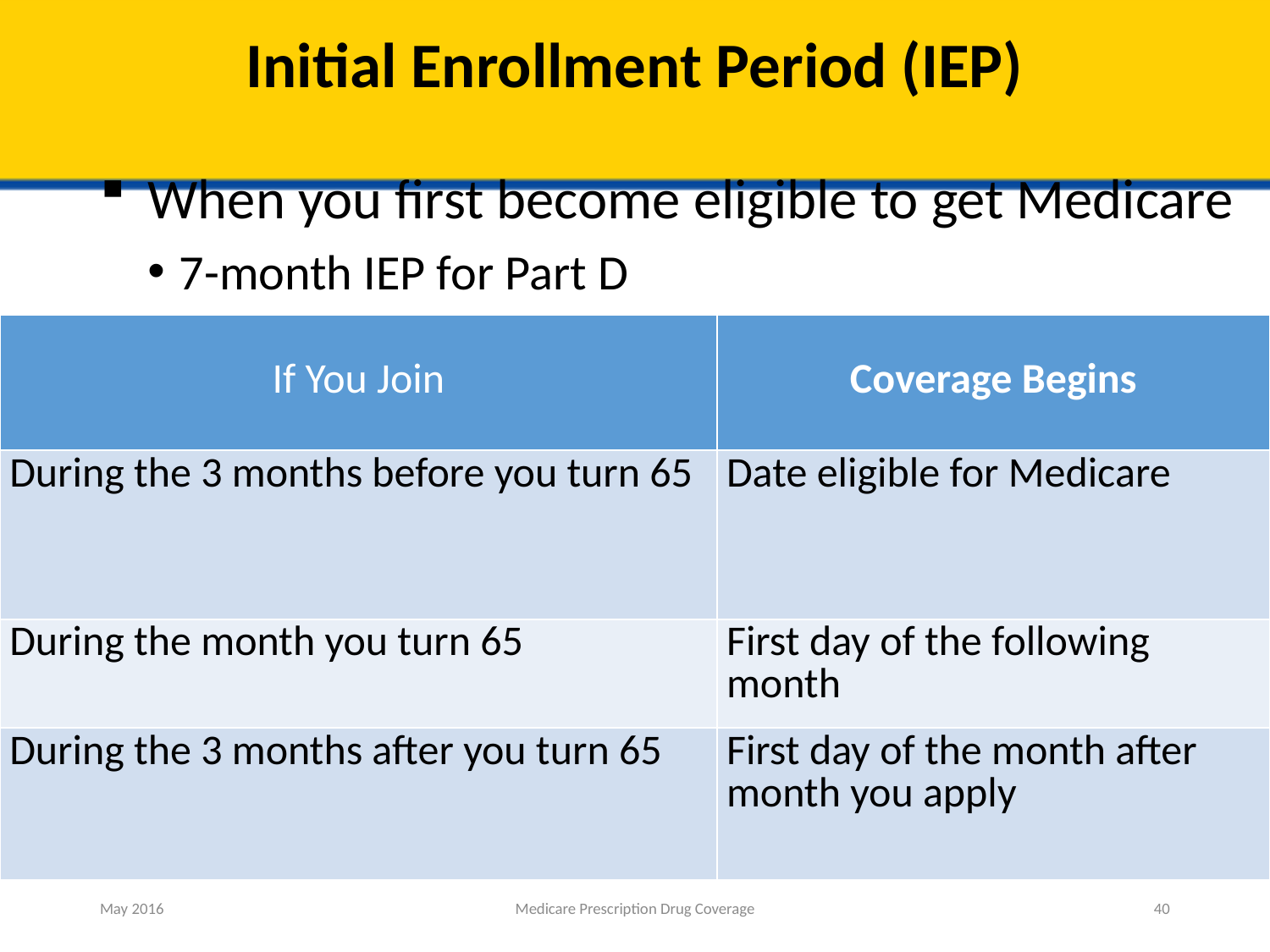

# Initial Enrollment Period (IEP)
When you first become eligible to get Medicare
7-month IEP for Part D
| If You Join | Coverage Begins |
| --- | --- |
| During the 3 months before you turn 65 | Date eligible for Medicare |
| During the month you turn 65 | First day of the following month |
| During the 3 months after you turn 65 | First day of the month after month you apply |
May 2016
Medicare Prescription Drug Coverage
40